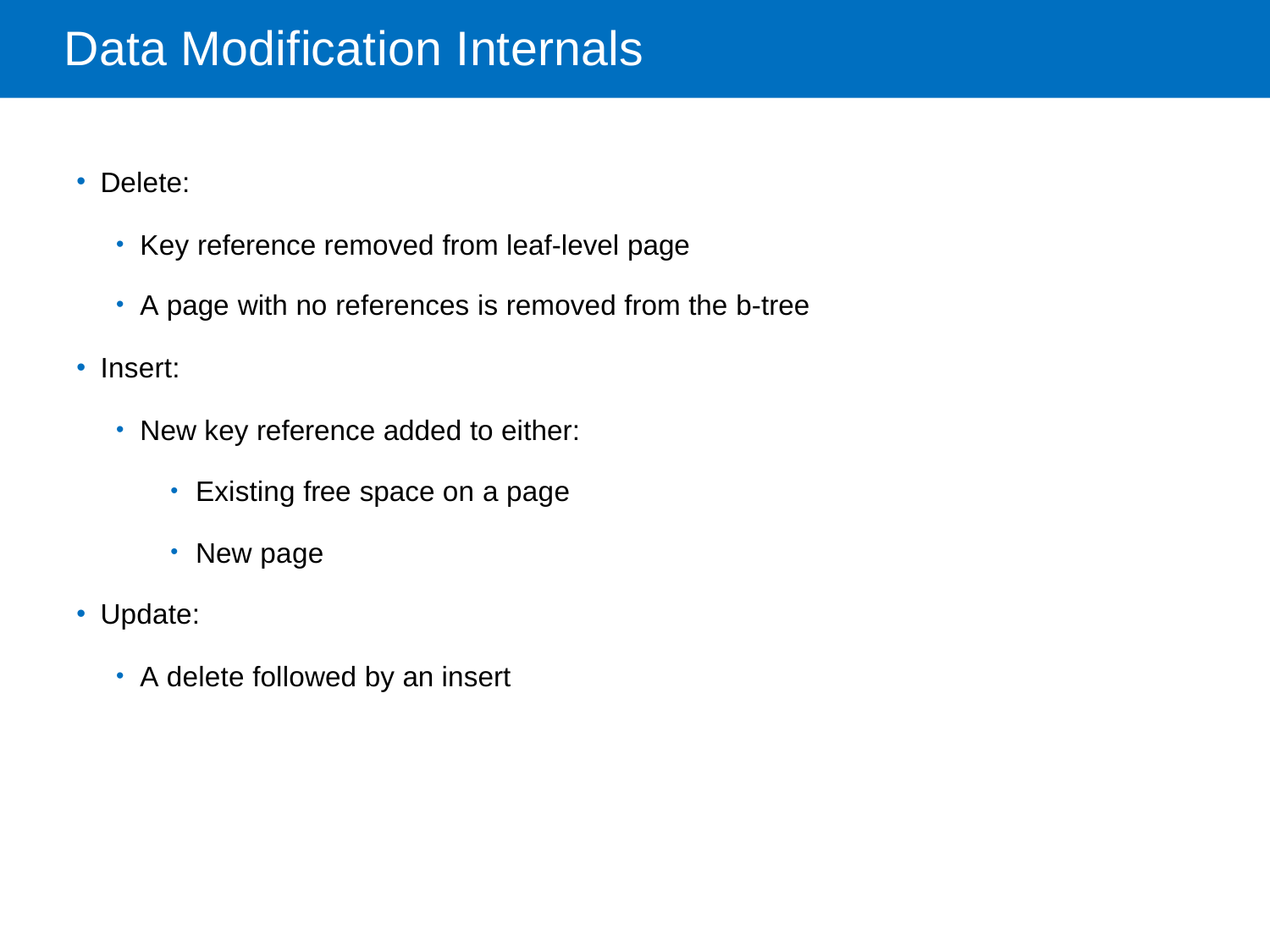

# Data Modification Internals
Delete:
Key reference removed from leaf-level page
A page with no references is removed from the b-tree
Insert:
New key reference added to either:
Existing free space on a page
New page
Update:
A delete followed by an insert